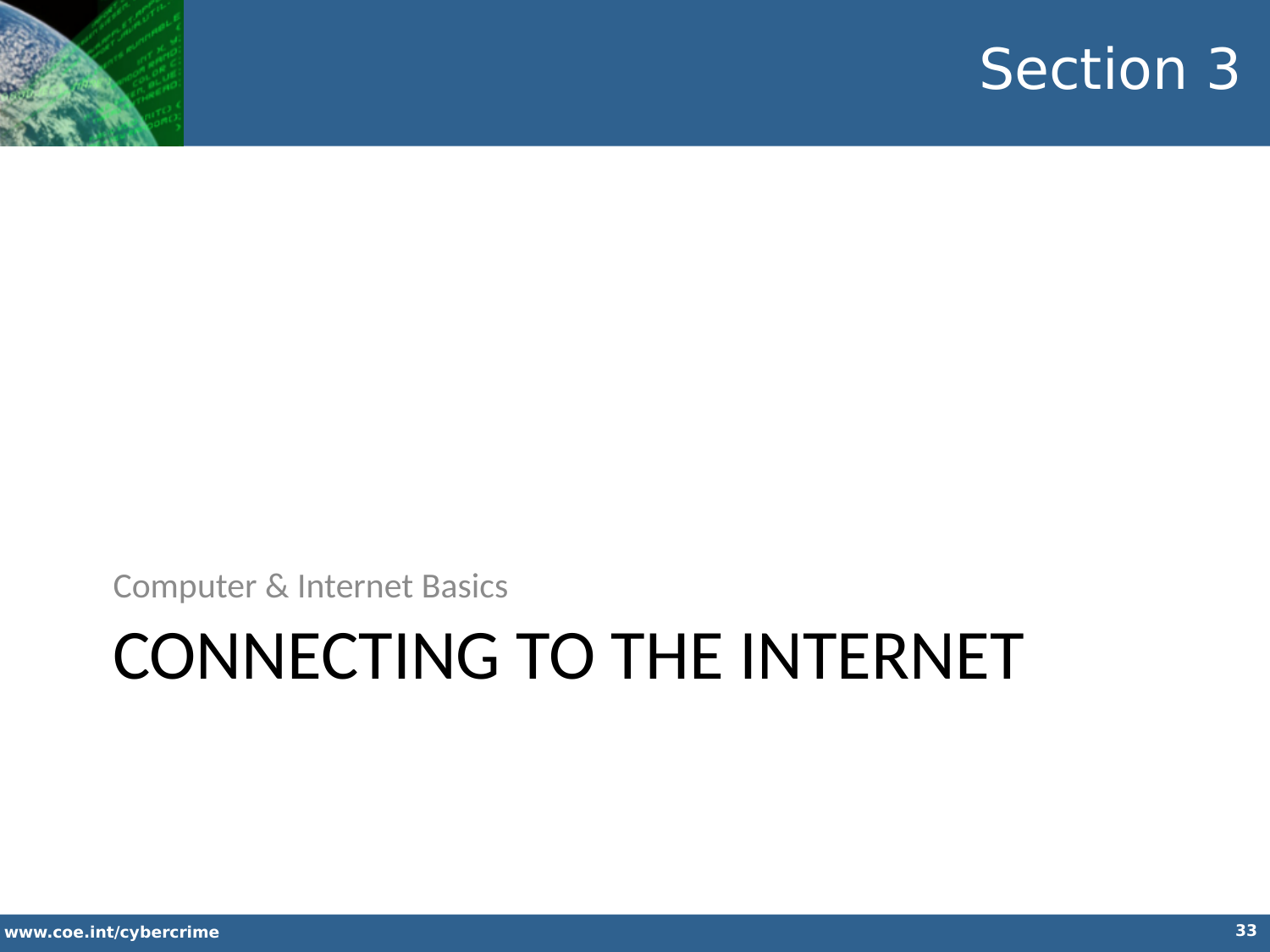

Section 3
Computer & Internet Basics
# Connecting to the internet